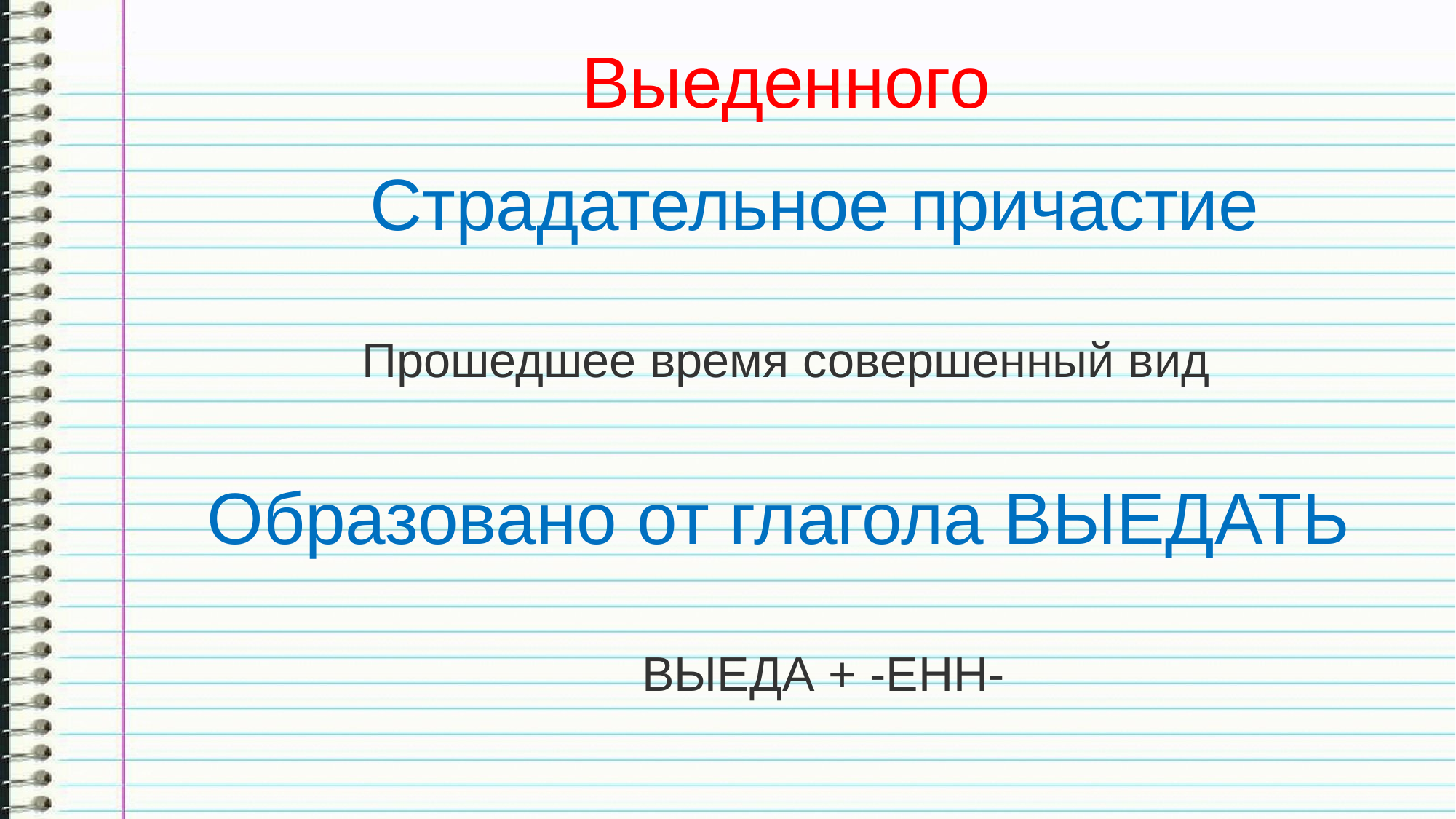

Выеденного
Страдательное причастие
Прошедшее время совершенный вид
Образовано от глагола ВЫЕДАТЬ
ВЫЕДА + -ЕНН-